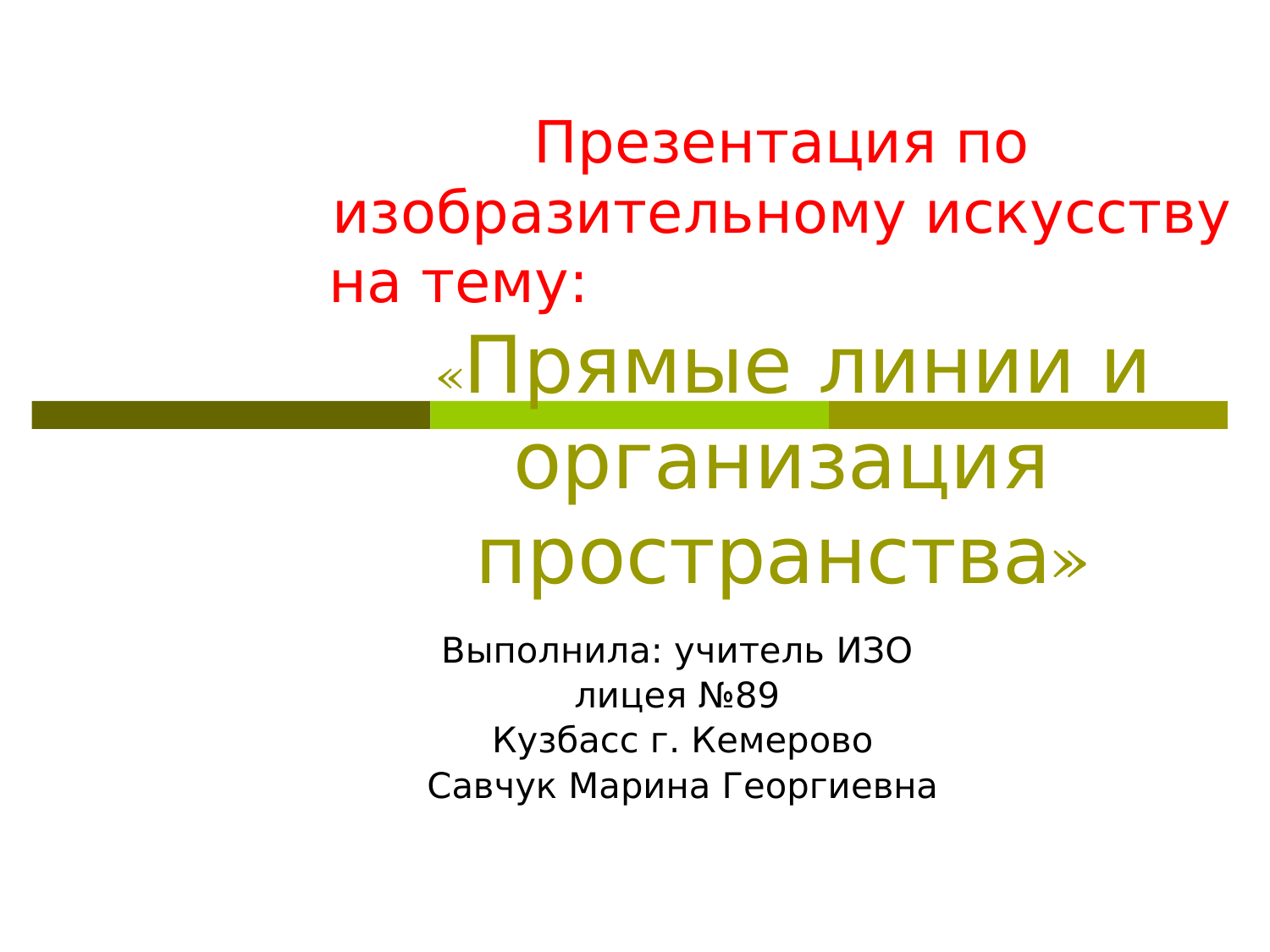

# Презентация по изобразительному искусству на тему:                                                     «Прямые линии и организация пространства»
Выполнила: учитель ИЗО
лицея №89
Кузбасс г. Кемерово
Савчук Марина Георгиевна